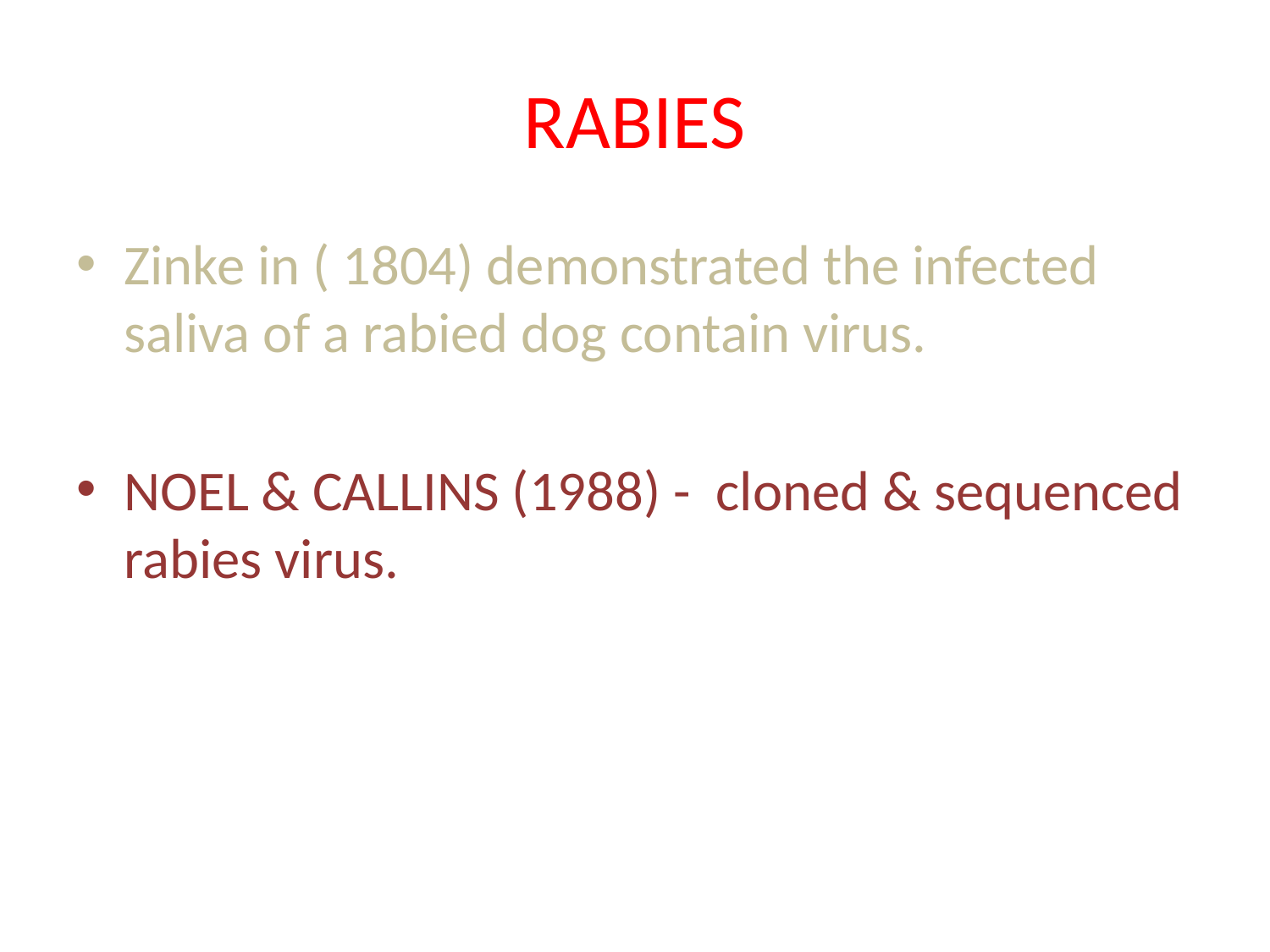

# RABIES
Zinke in ( 1804) demonstrated the infected saliva of a rabied dog contain virus.

NOEL & CALLINS (1988) -  cloned & sequenced rabies virus.